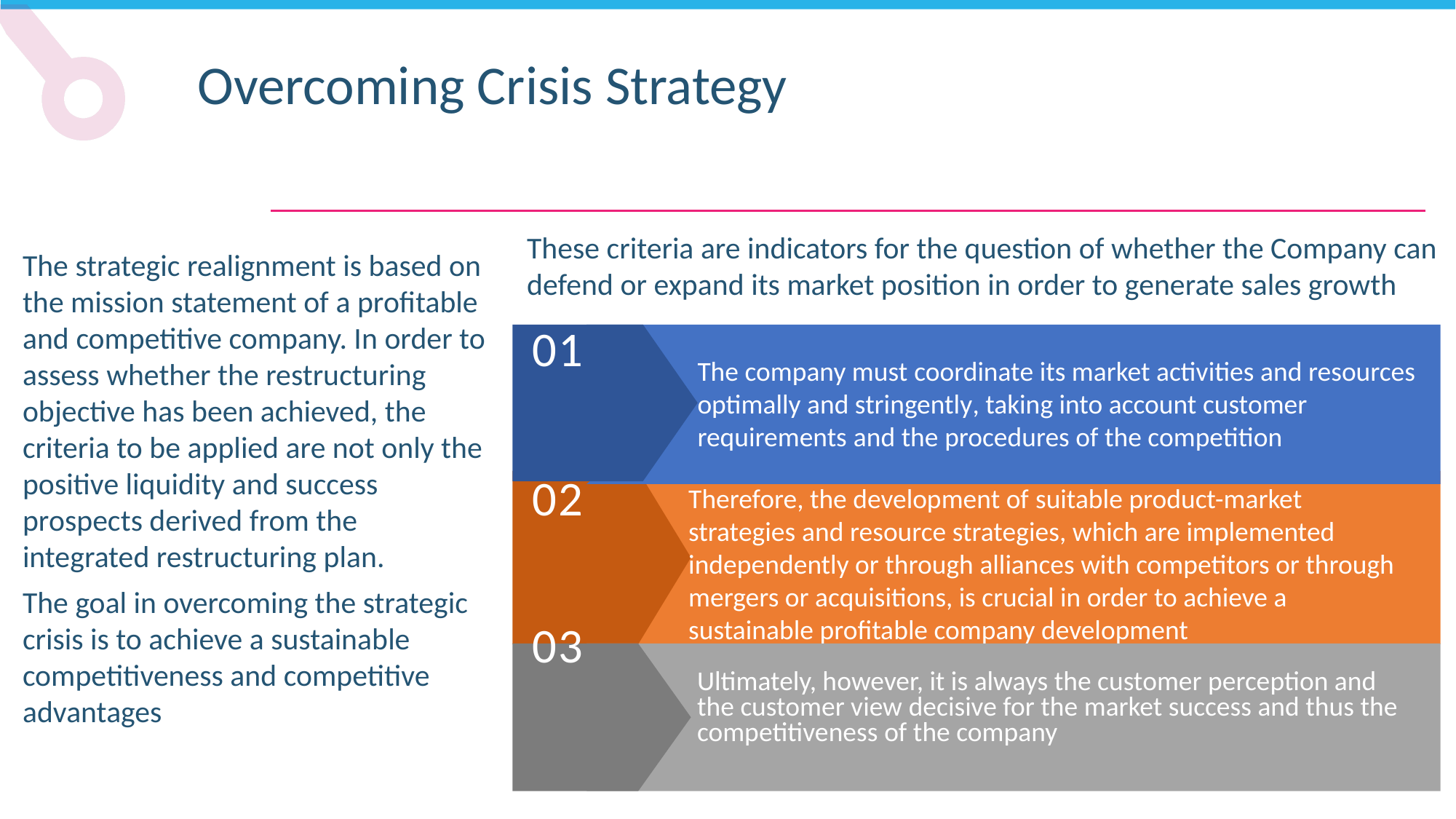

Overcoming Crisis Strategy
These criteria are indicators for the question of whether the Company can defend or expand its market position in order to generate sales growth
The strategic realignment is based on the mission statement of a profitable and competitive company. In order to assess whether the restructuring objective has been achieved, the criteria to be applied are not only the positive liquidity and success prospects derived from the integrated restructuring plan.
The goal in overcoming the strategic crisis is to achieve a sustainable competitiveness and competitive advantages

01

The company must coordinate its market activities and resources optimally and stringently, taking into account customer requirements and the procedures of the competition

02

Therefore, the development of suitable product-market strategies and resource strategies, which are implemented independently or through alliances with competitors or through mergers or acquisitions, is crucial in order to achieve a sustainable profitable company development

03

Ultimately, however, it is always the customer perception and the customer view decisive for the market success and thus the competitiveness of the company